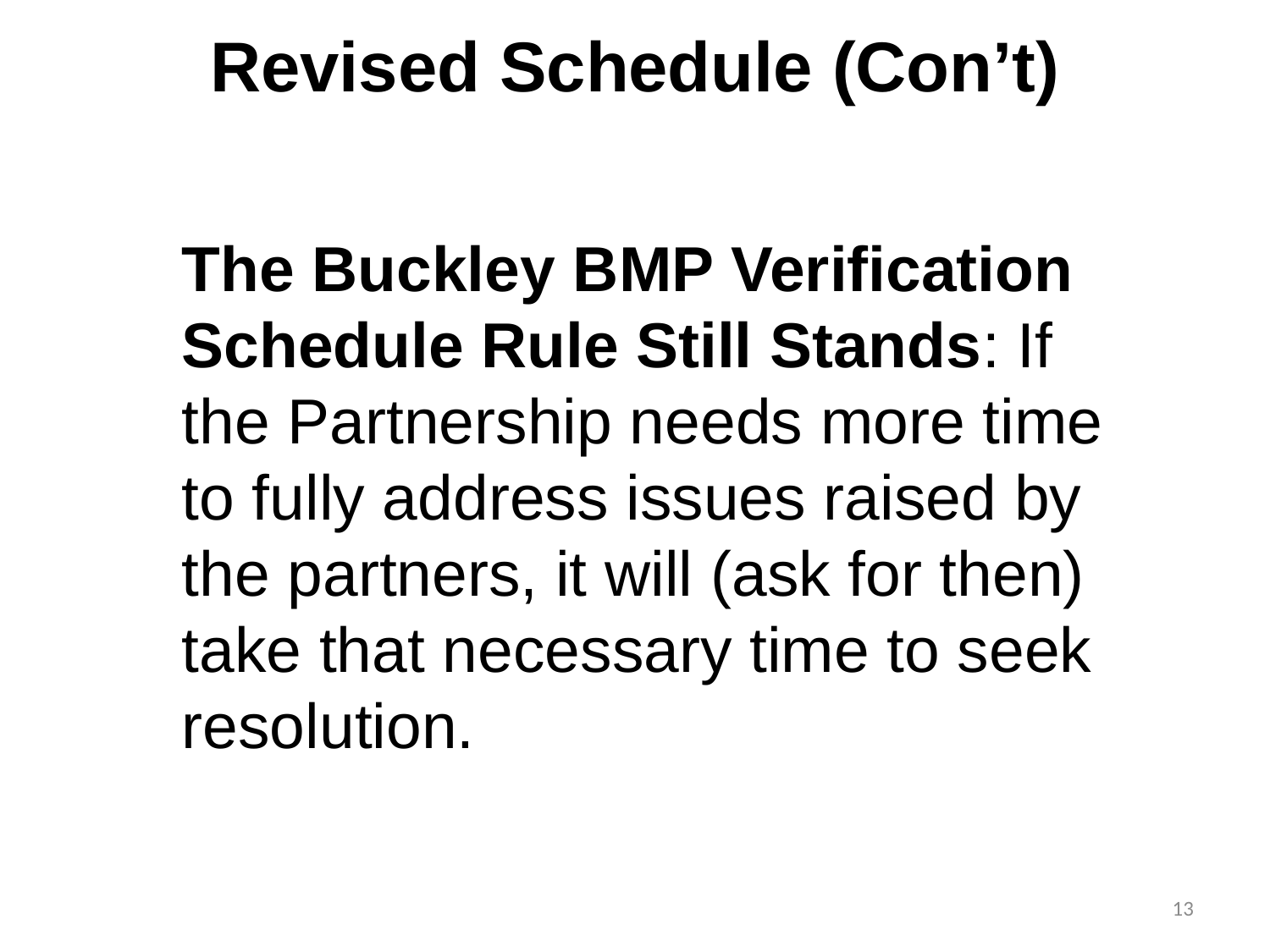

# Revised Schedule (Con’t)
The Buckley BMP Verification Schedule Rule Still Stands: If the Partnership needs more time to fully address issues raised by the partners, it will (ask for then) take that necessary time to seek resolution.
13